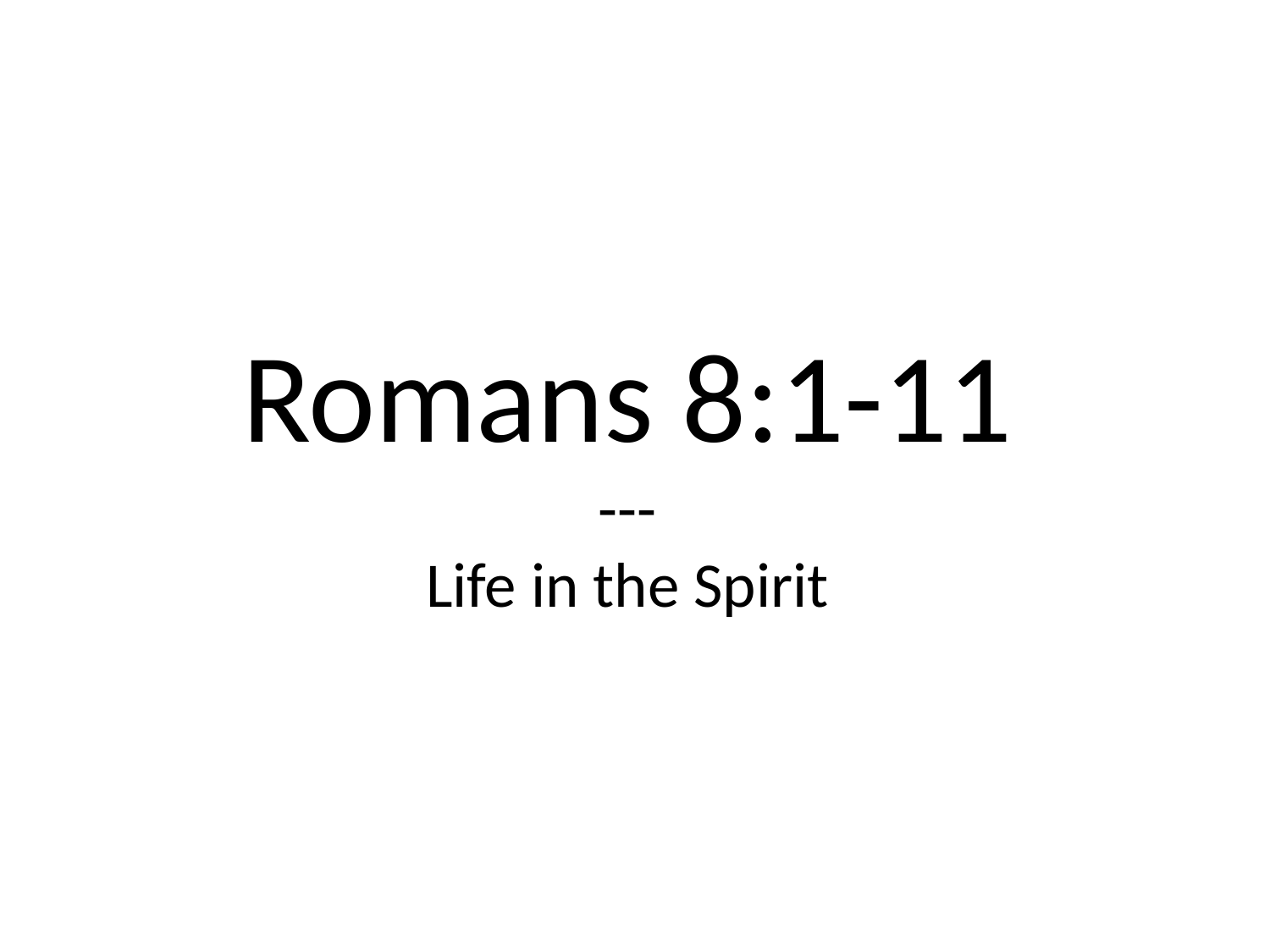

# Romans 8:1-11 --- Life in the Spirit